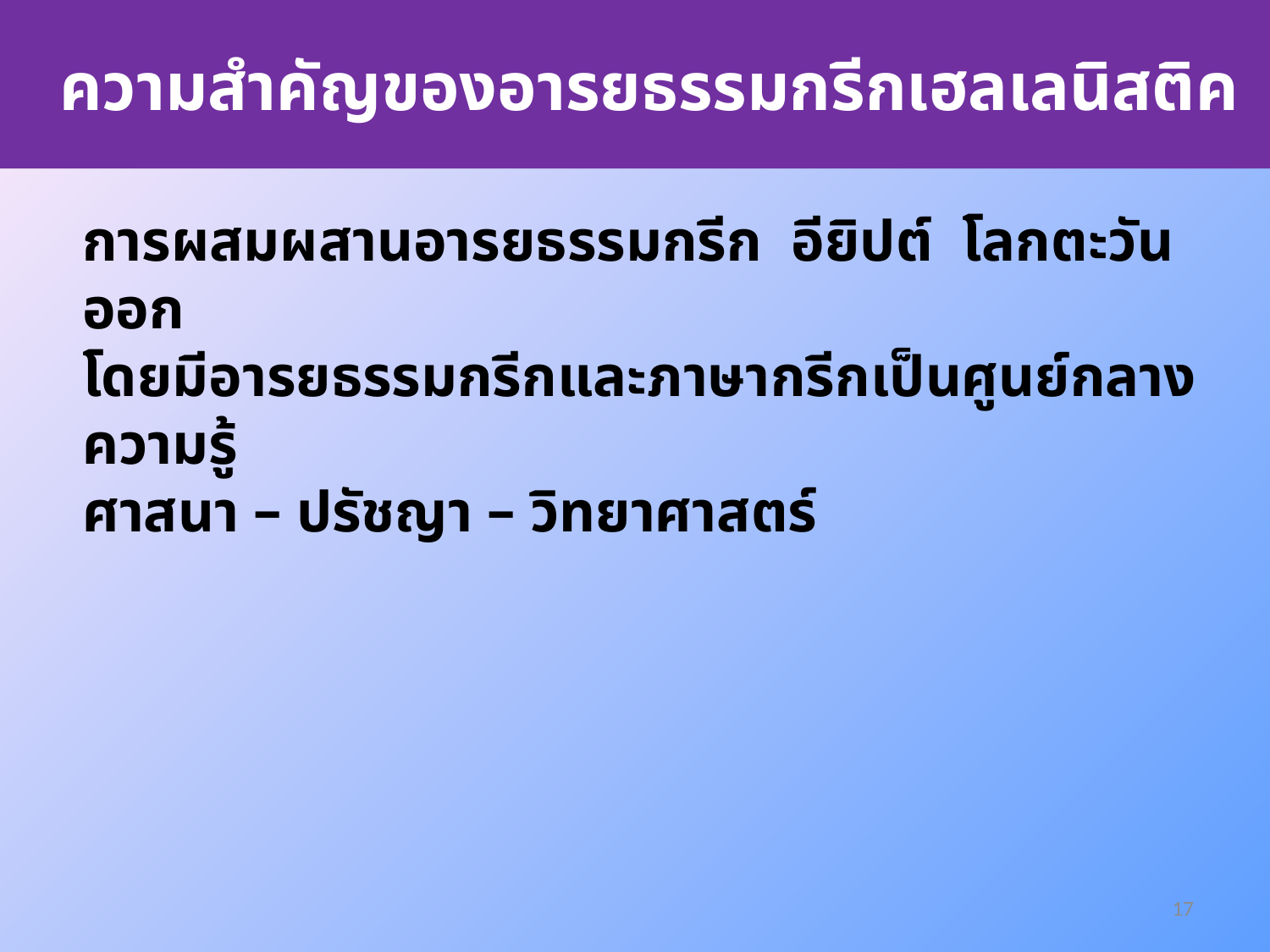

ความสำคัญของอารยธรรมกรีกเฮลเลนิสติค
การผสมผสานอารยธรรมกรีก  อียิปต์  โลกตะวันออก
โดยมีอารยธรรมกรีกและภาษากรีกเป็นศูนย์กลางความรู้
ศาสนา – ปรัชญา – วิทยาศาสตร์
17